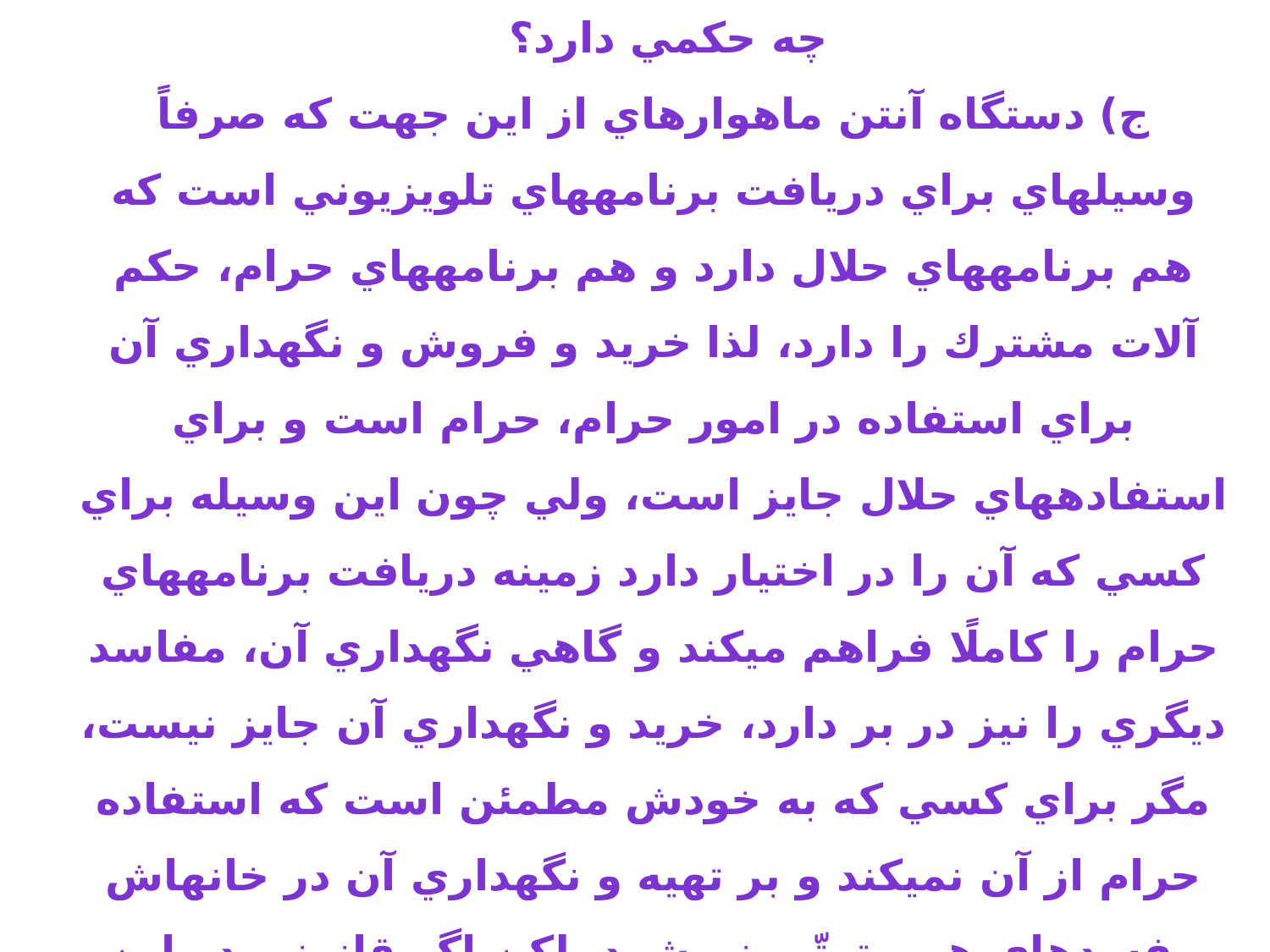

# س12) استفاده از ماهواره براي تقويت شبكه هاي ايران چه حكمي دارد؟ ج) دستگاه آنتن ماهواره‏اي از اين جهت كه صرفاً وسيله‏اي براي دريافت برنامه‏هاي تلويزيوني است كه هم برنامه‏هاي حلال دارد و هم برنامه‏هاي حرام، حكم آلات مشترك را دارد، لذا خريد و فروش و نگهداري آن براي استفاده در امور حرام، حرام است و براي استفاده‏هاي حلال جايز است، ولي چون اين وسيله براي كسي كه آن را در اختيار دارد زمينه دريافت برنامه‏هاي حرام را كاملًا فراهم مي‏كند و گاهي نگهداري آن، مفاسد ديگري را نيز در بر دارد، خريد و نگهداري آن جايز نيست، مگر براي كسي كه به خودش مطمئن است كه استفاده حرام از آن نمي‏كند و بر تهيه و نگهداري آن در خانه‏اش مفسده‏اي هم مترتّب نمي‏شود، لكن اگر قانوني در اين مورد وجود داشته باشد بايد مراعات گردد